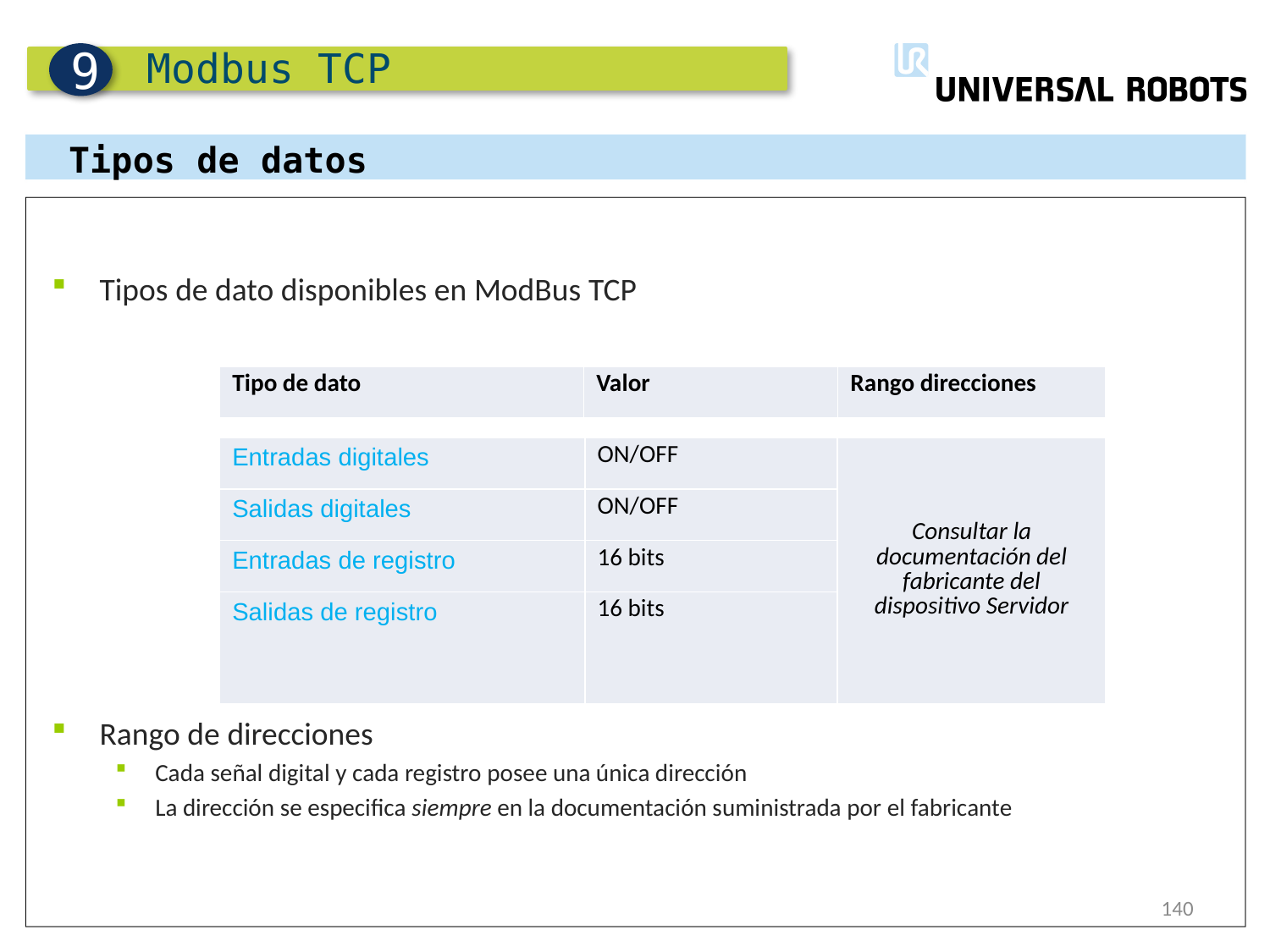

Modbus TCP

9

Tipos de datos

Tipos de dato disponibles en ModBus TCP

Rango de direcciones
Cada señal digital y cada registro posee una única dirección
La dirección se especifica siempre en la documentación suministrada por el fabricante
| Tipo de dato | Valor | Rango direcciones |
| --- | --- | --- |
| Entradas digitales | ON/OFF | Consultar la documentación del fabricante del dispositivo Servidor |
| --- | --- | --- |
| Salidas digitales | ON/OFF |  |
| Entradas de registro | 16 bits |  |
| Salidas de registro | 16 bits |  |
140